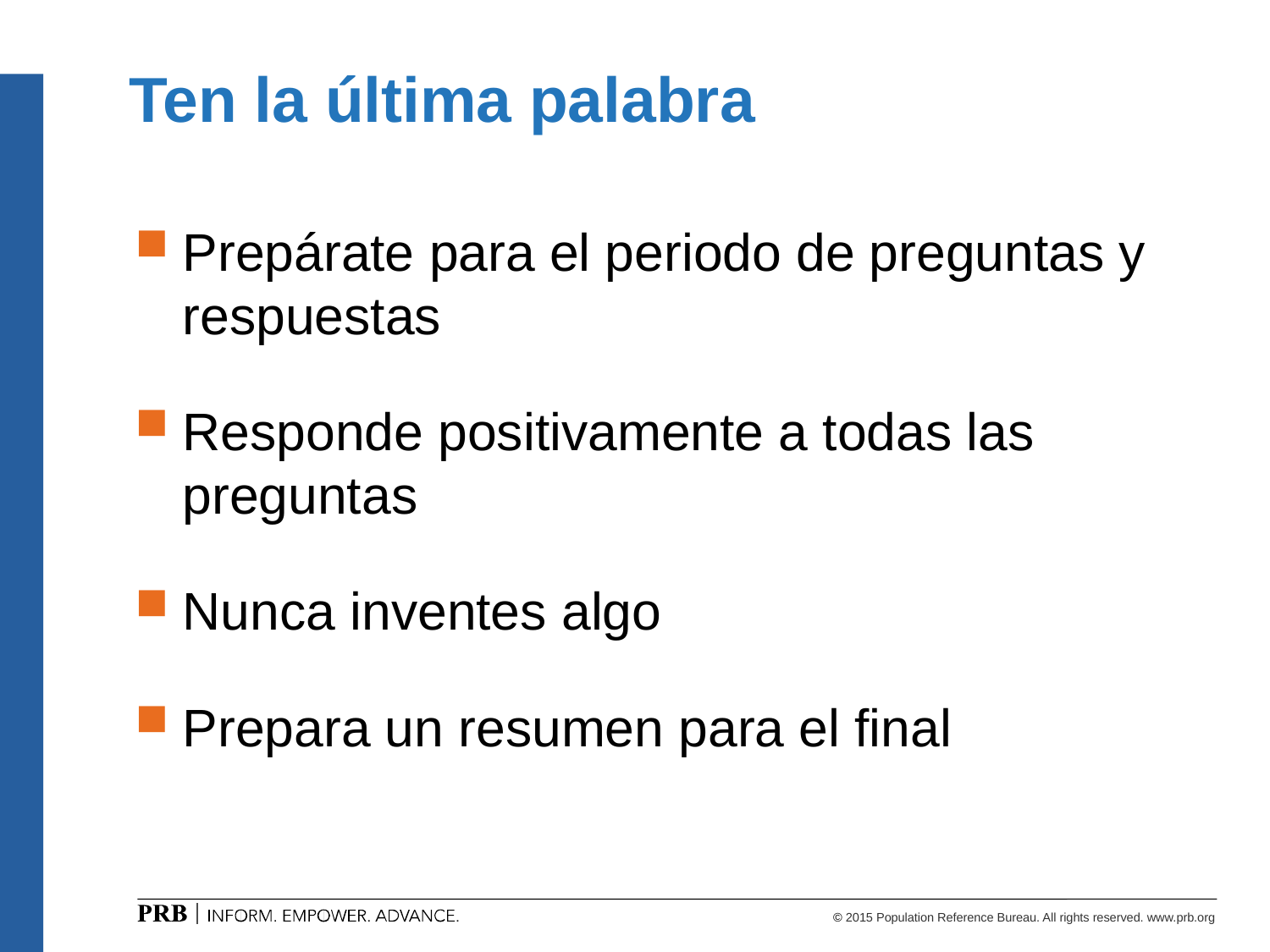

# Ten la última palabra
Prepárate para el periodo de preguntas y respuestas
Responde positivamente a todas las preguntas
Nunca inventes algo
Prepara un resumen para el final